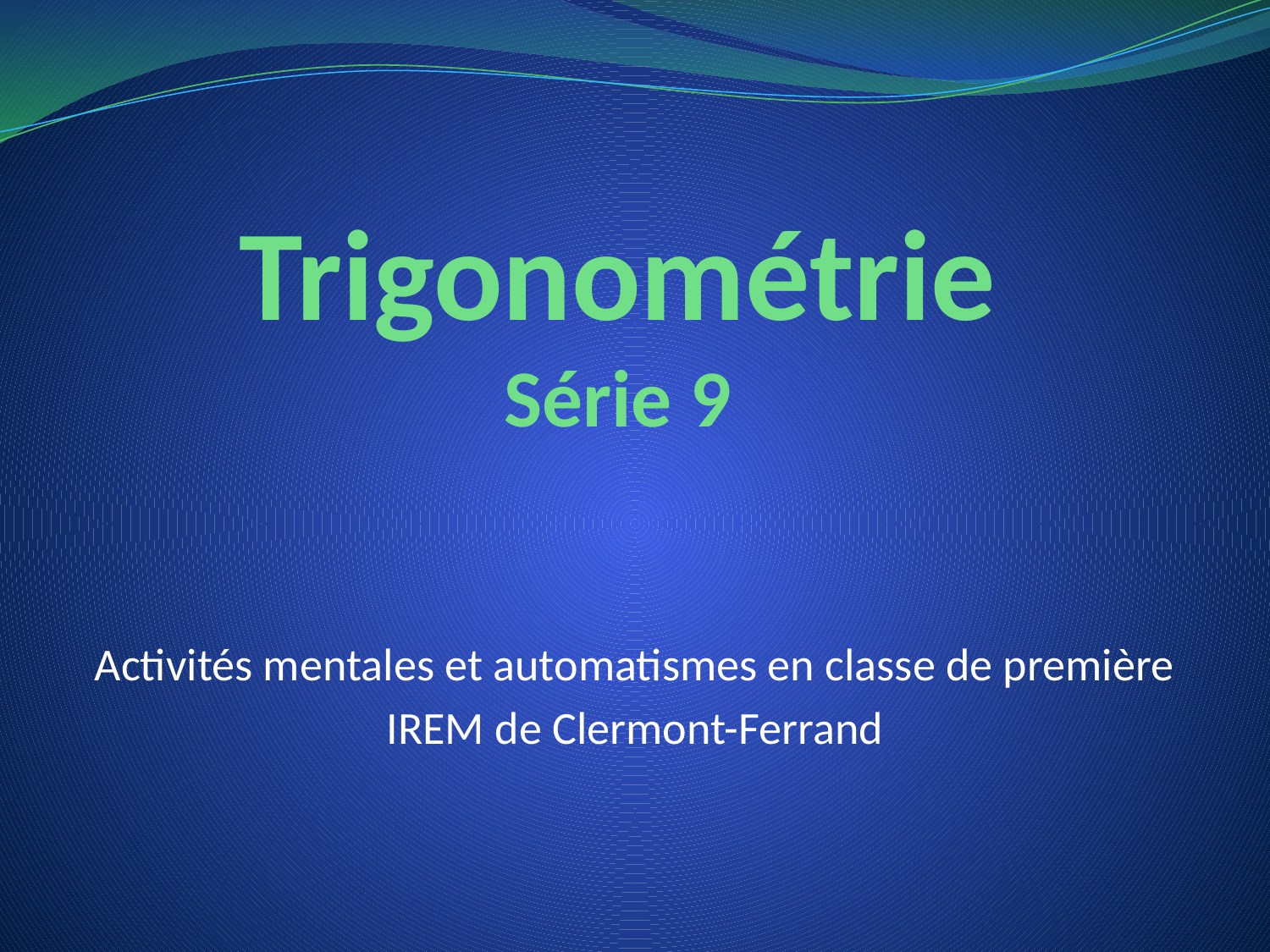

# Trigonométrie Série 9
Activités mentales et automatismes en classe de première
IREM de Clermont-Ferrand